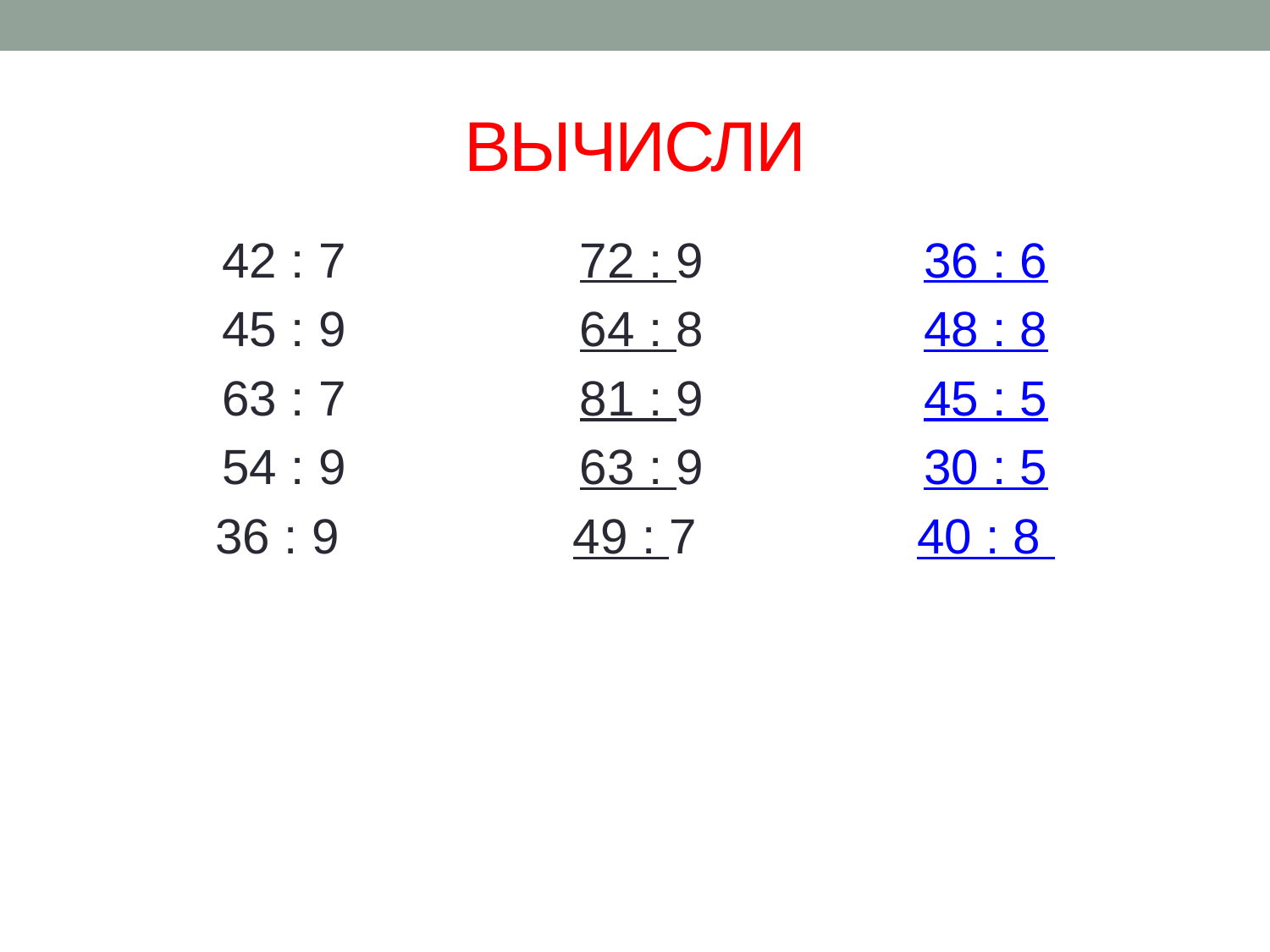

# ВЫЧИСЛИ
42 : 7                 72 : 9                36 : 6
45 : 9                 64 : 8                48 : 8
63 : 7                 81 : 9                45 : 5
54 : 9                 63 : 9                30 : 5
36 : 9                 49 : 7                40 : 8